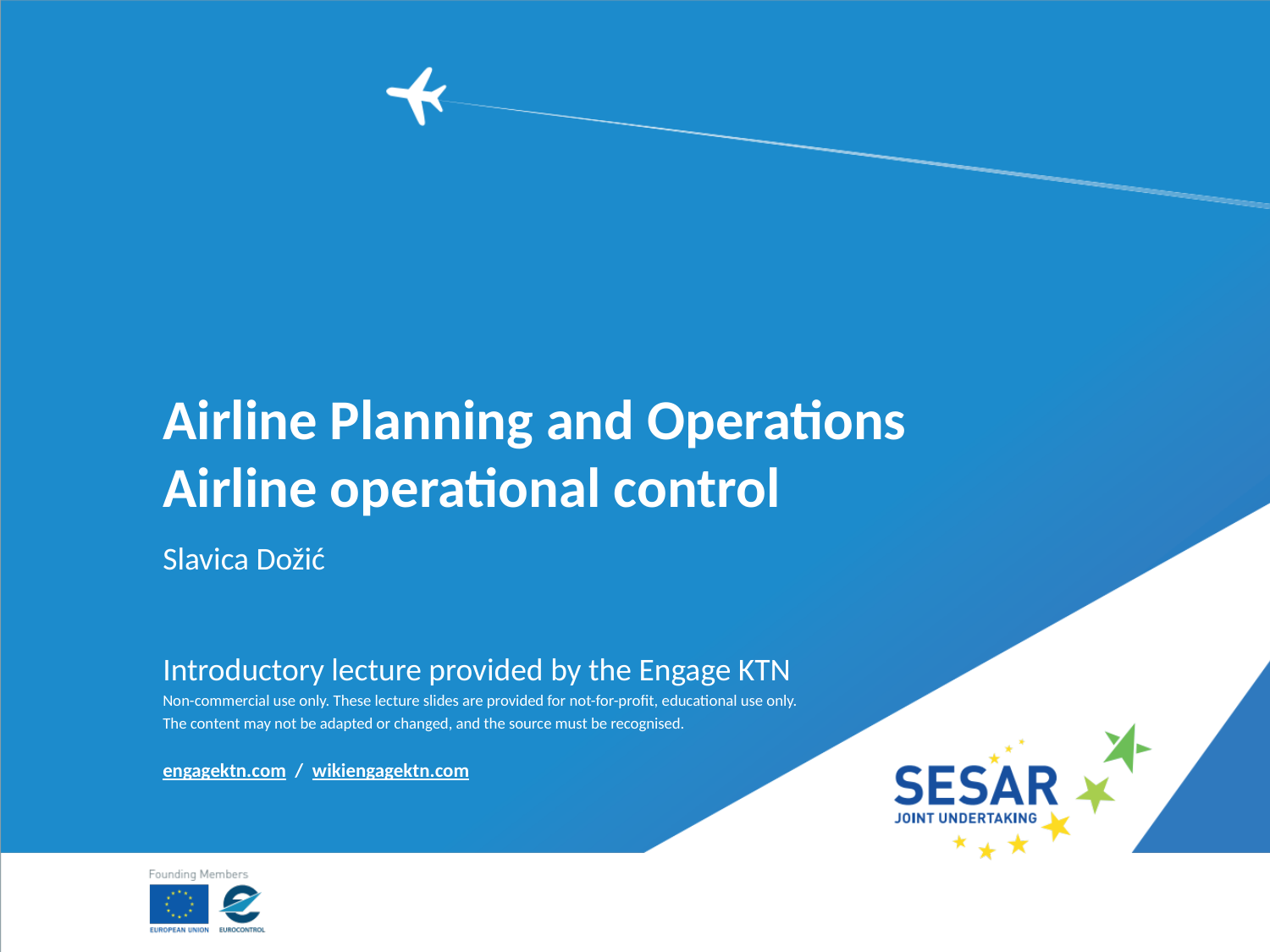

# Airline Planning and Operations Airline operational control
Slavica Dožić
Introductory lecture provided by the Engage KTN
Non-commercial use only. These lecture slides are provided for not-for-profit, educational use only.
The content may not be adapted or changed, and the source must be recognised.

engagektn.com  /  wikiengagektn.com